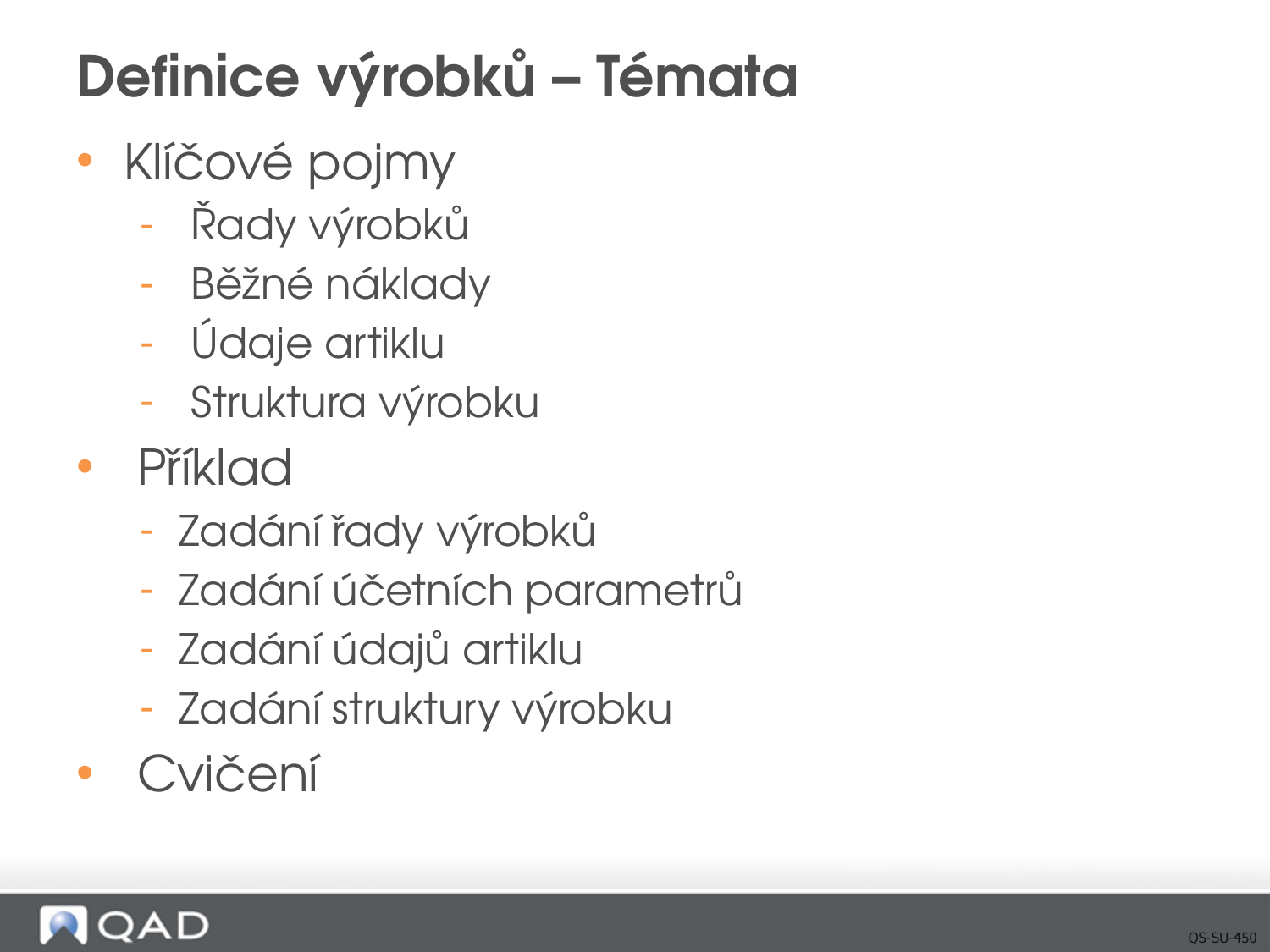

# Definice výrobků – Témata
Klíčové pojmy
 Řady výrobků
 Běžné náklady
 Údaje artiklu
 Struktura výrobku
 Příklad
Zadání řady výrobků
Zadání účetních parametrů
Zadání údajů artiklu
Zadání struktury výrobku
 Cvičení

QS-SU-450